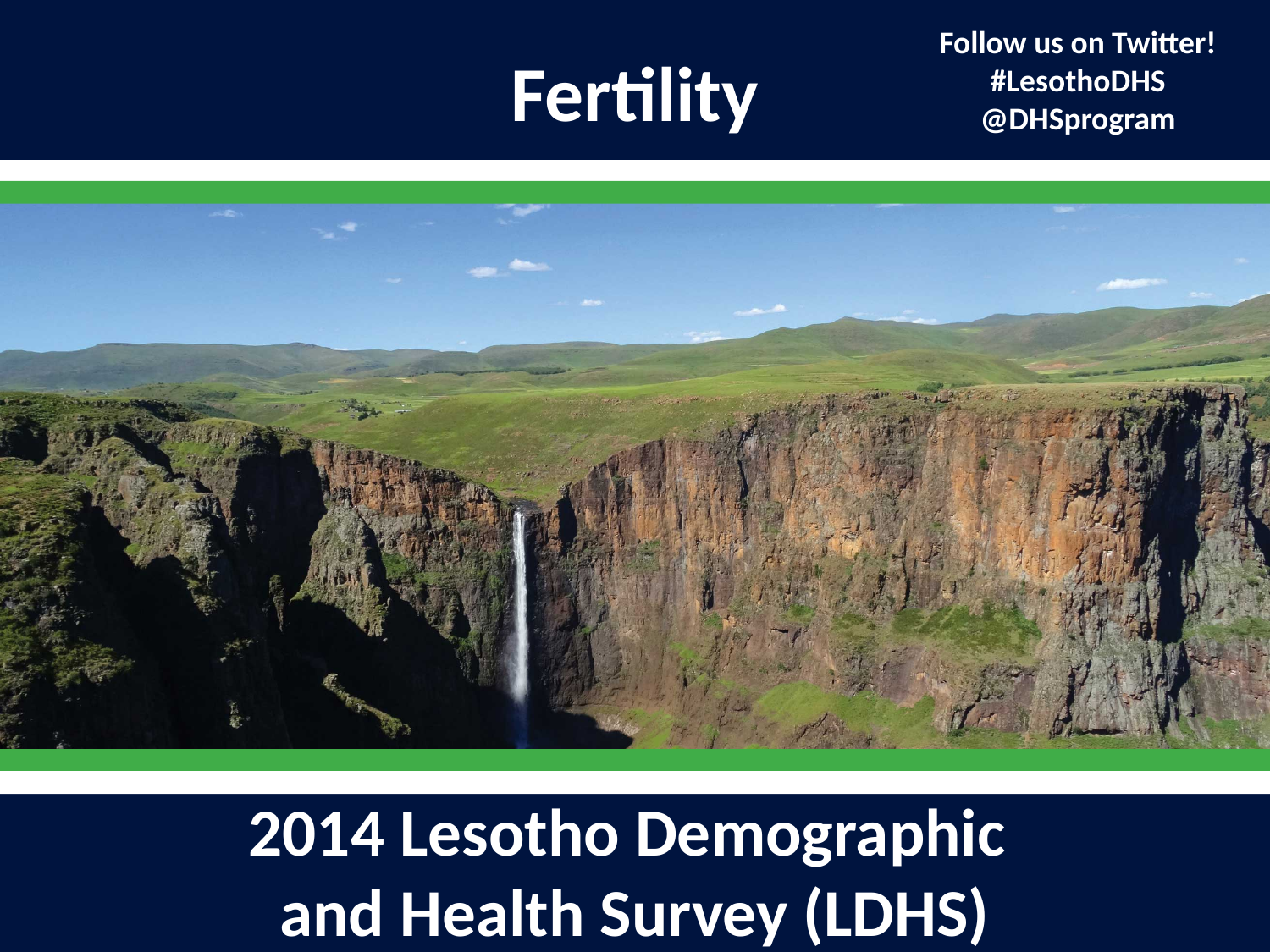

Follow us on Twitter!
#LesothoDHS
@DHSprogram
Fertility